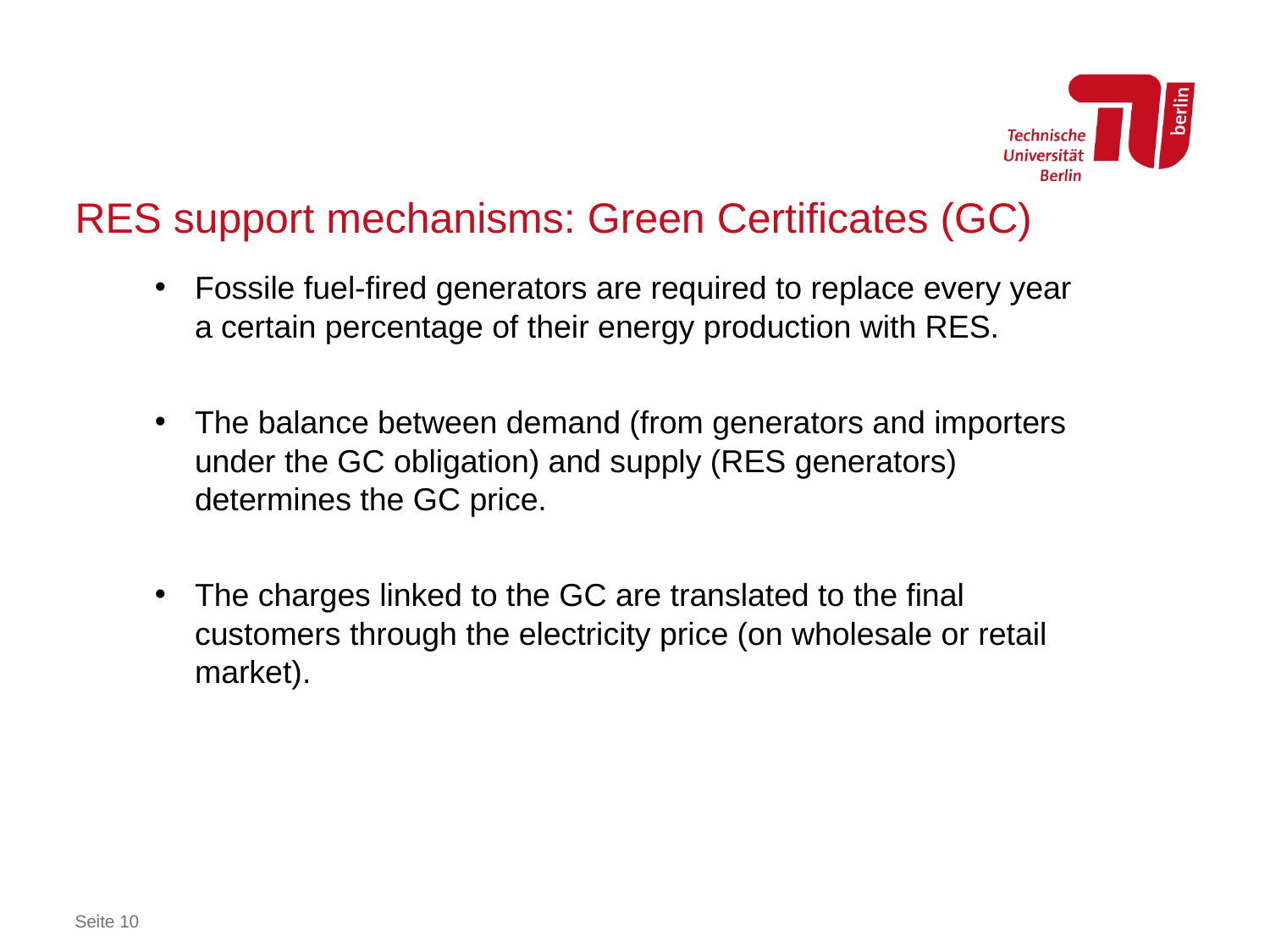

# RES support mechanisms: Green Certificates (GC)
Fossile fuel-fired generators are required to replace every year a certain percentage of their energy production with RES.

The balance between demand (from generators and importers under the GC obligation) and supply (RES generators) determines the GC price.

The charges linked to the GC are translated to the final customers through the electricity price (on wholesale or retail market).
Seite 10